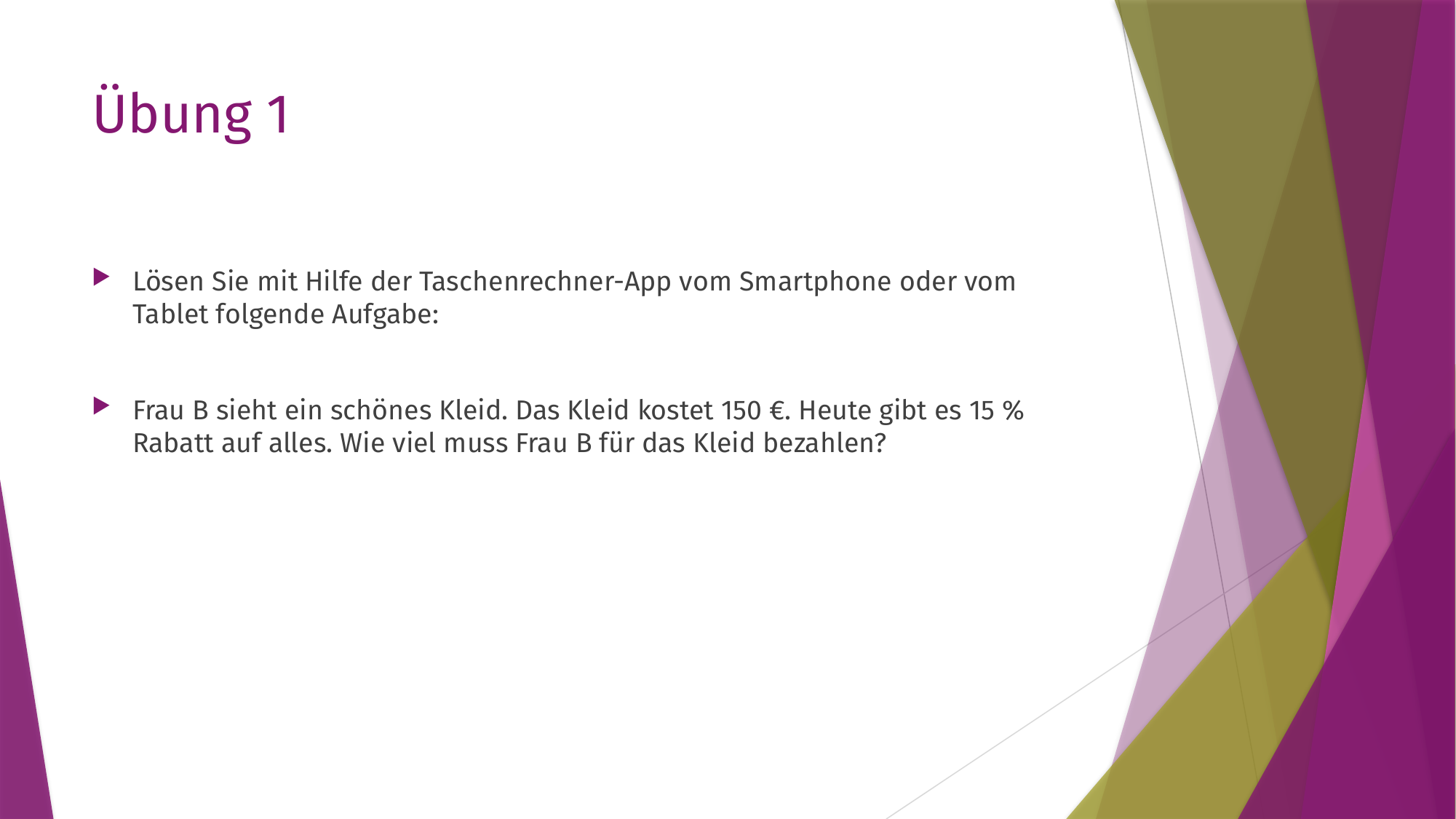

# Übung 1
Lösen Sie mit Hilfe der Taschenrechner-App vom Smartphone oder vom Tablet folgende Aufgabe:

Frau B sieht ein schönes Kleid. Das Kleid kostet 150 €. Heute gibt es 15 % Rabatt auf alles. Wie viel muss Frau B für das Kleid bezahlen?